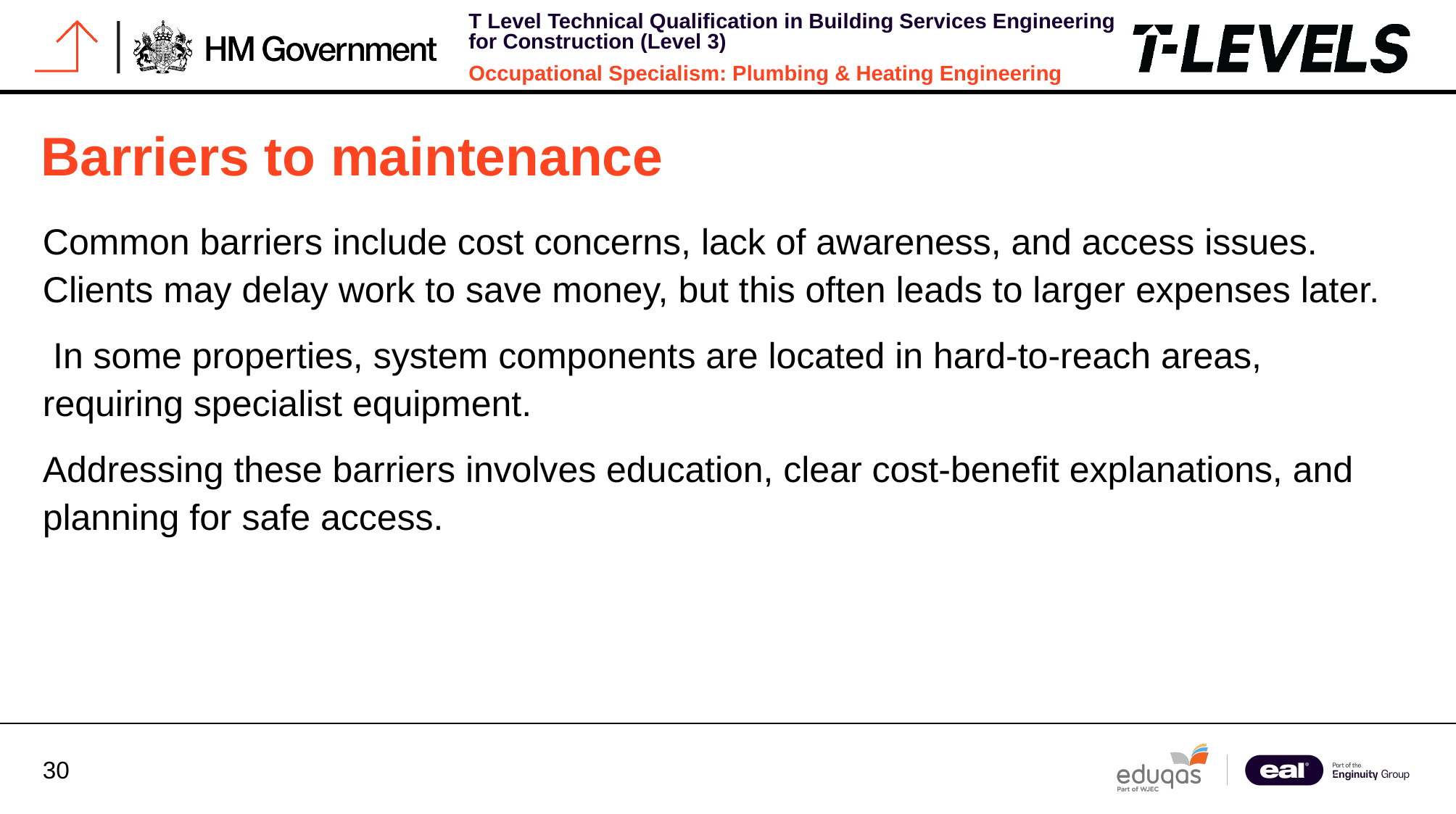

# Barriers to maintenance
Common barriers include cost concerns, lack of awareness, and access issues. Clients may delay work to save money, but this often leads to larger expenses later.
 In some properties, system components are located in hard-to-reach areas, requiring specialist equipment.
Addressing these barriers involves education, clear cost-benefit explanations, and planning for safe access.